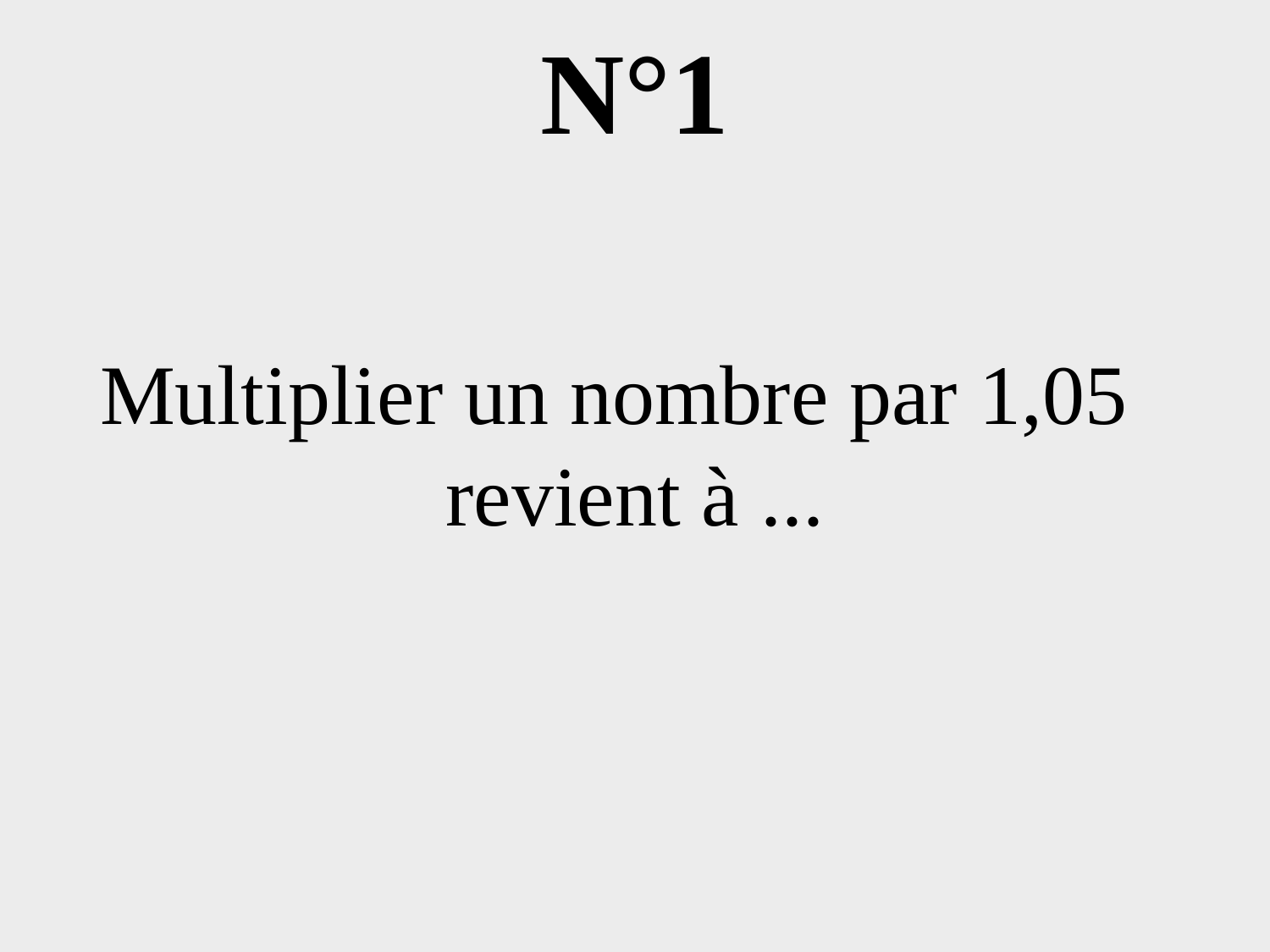

# N°1
Multiplier un nombre par 1,05
revient à ...